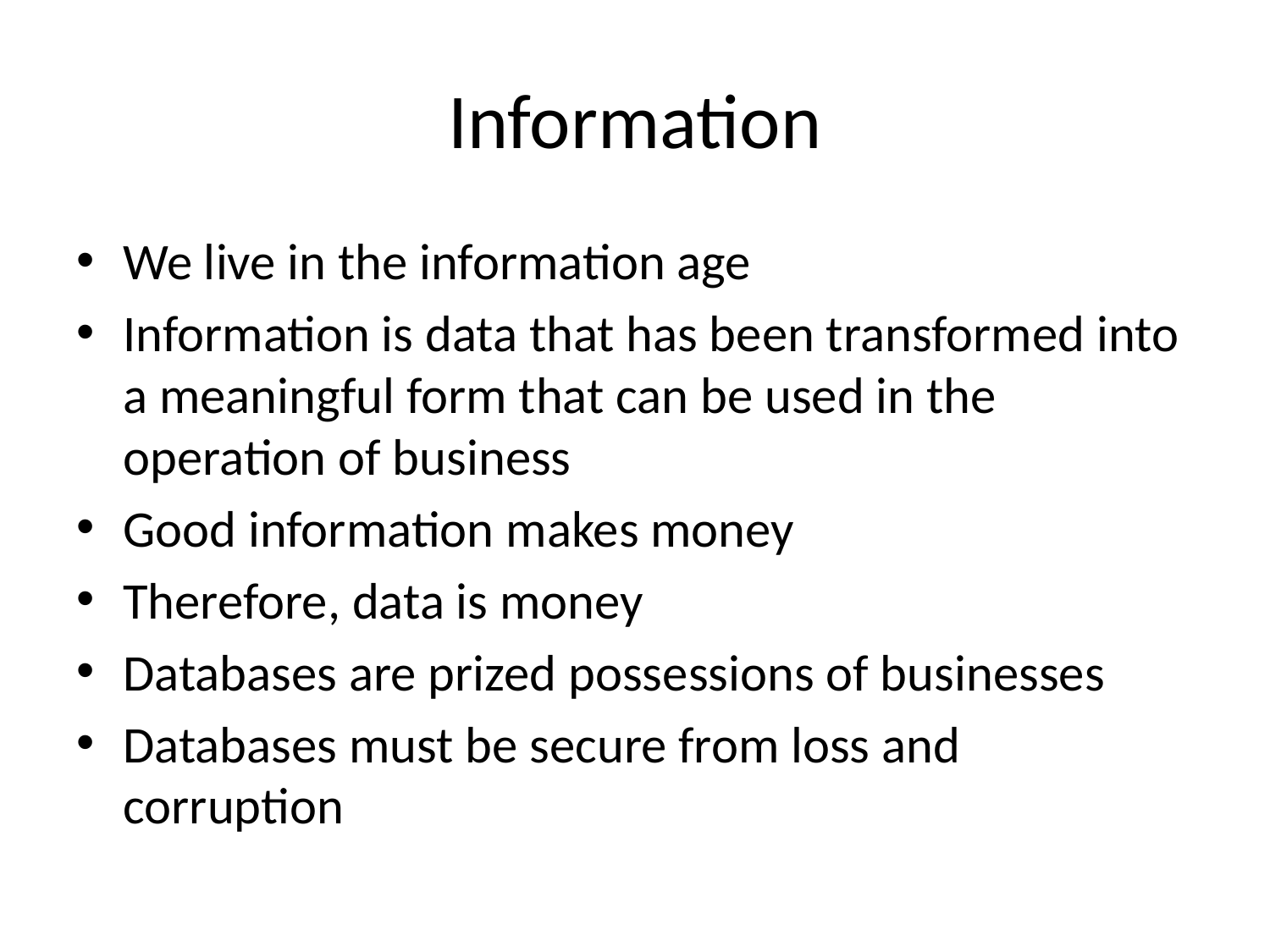

# Information
We live in the information age
Information is data that has been transformed into a meaningful form that can be used in the operation of business
Good information makes money
Therefore, data is money
Databases are prized possessions of businesses
Databases must be secure from loss and corruption